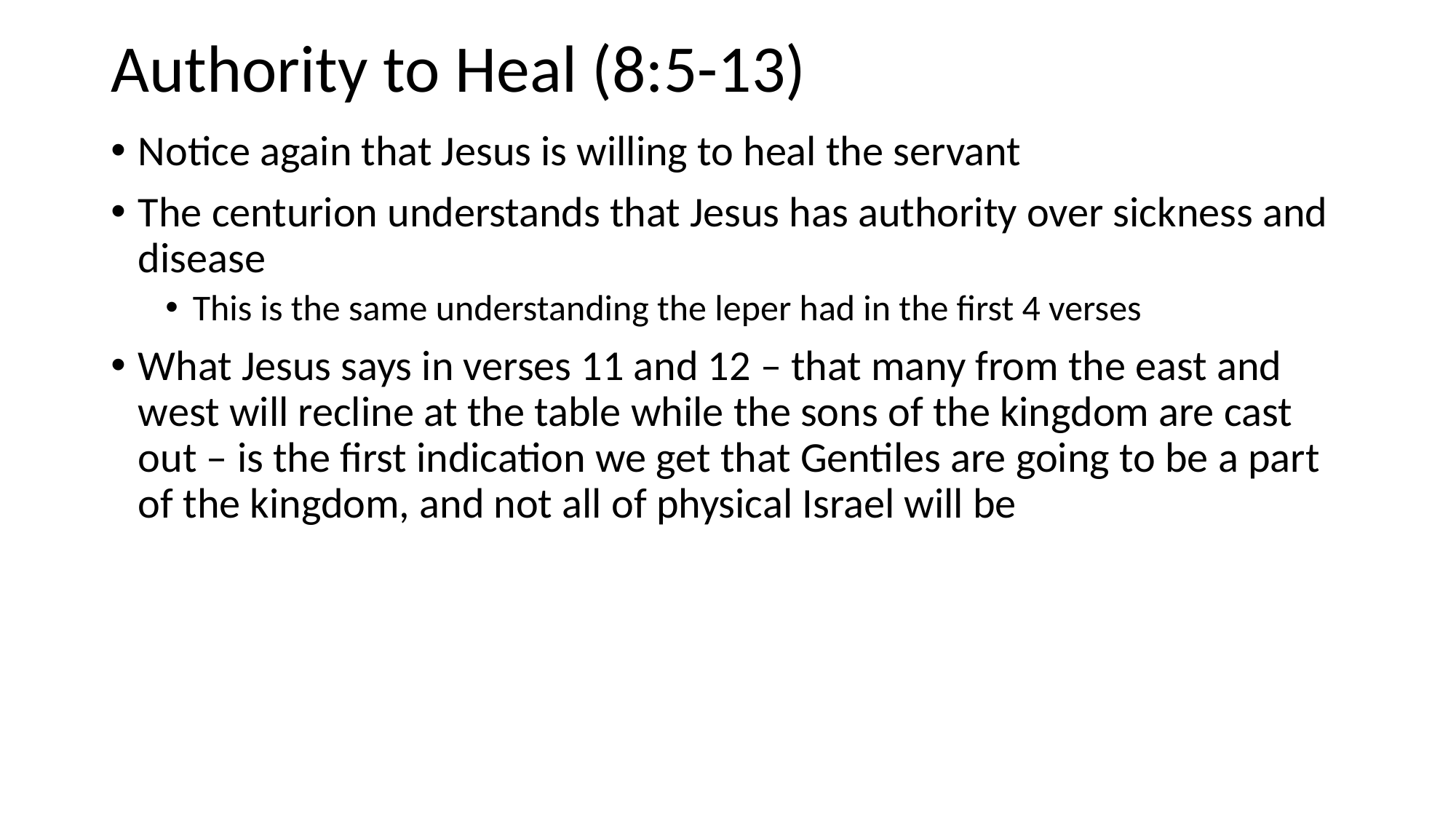

# Authority to Heal (8:5-13)
Notice again that Jesus is willing to heal the servant
The centurion understands that Jesus has authority over sickness and disease
This is the same understanding the leper had in the first 4 verses
What Jesus says in verses 11 and 12 – that many from the east and west will recline at the table while the sons of the kingdom are cast out – is the first indication we get that Gentiles are going to be a part of the kingdom, and not all of physical Israel will be